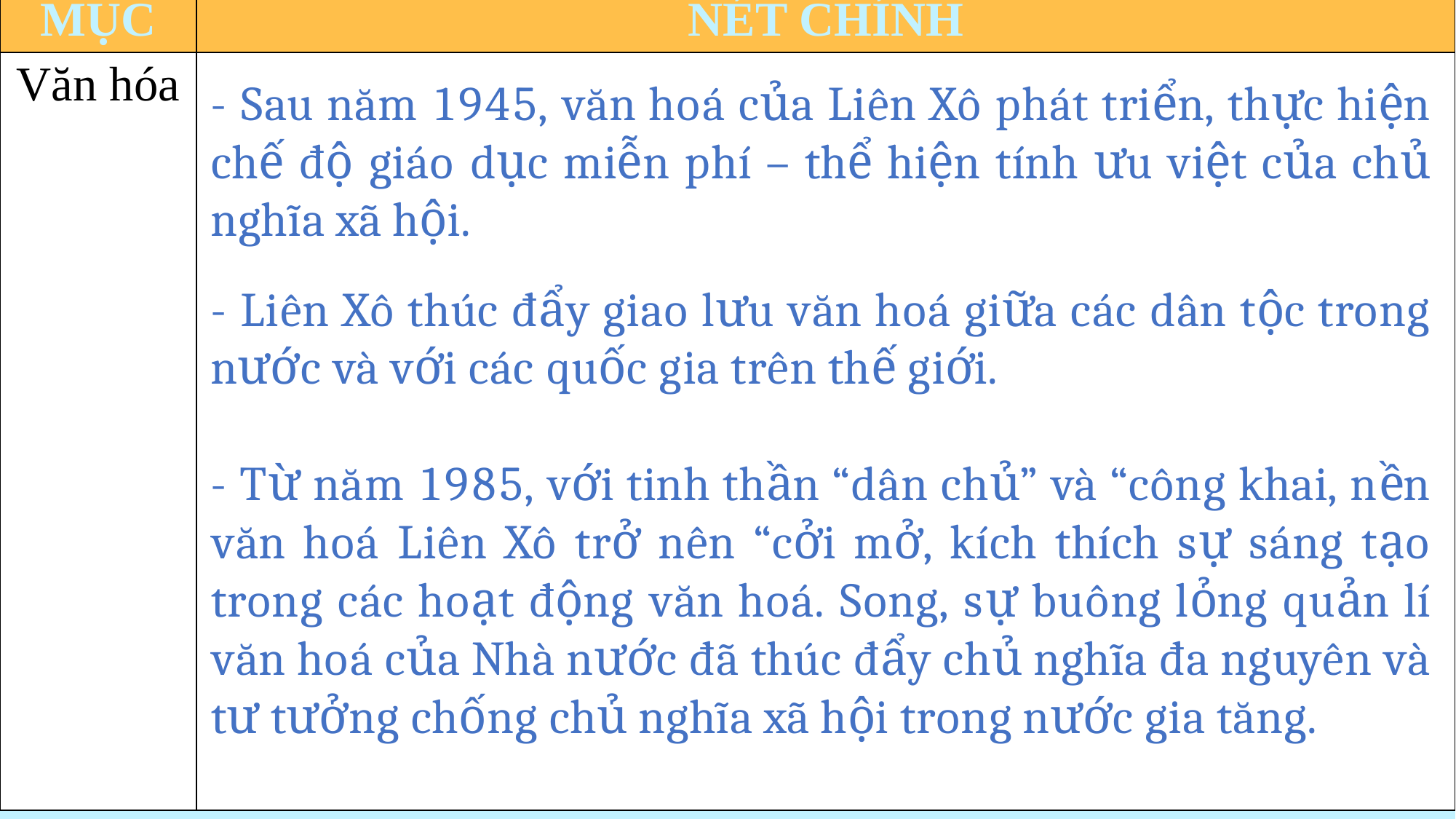

Quý thầy cô có nhu cầu về các bài giảng PowerPoint và giáo án word lịch sử từ khối 6-12.
Vui lòng liên hệ số điện thoại 0981457911 (cũng là số Zalo).
Ngoài ra còn hỗ trợ về SKKN, biện pháp thi GVG và thao giảng, chuyên đề.
Page: https://www.facebook.com/groups/baigianglichsu

| MỤC | NÉT CHÍNH |
| --- | --- |
| Văn hóa |  |
- Sau năm 1945, văn hoá của Liên Xô phát triển, thực hiện chế độ giáo dục miễn phí – thể hiện tính ưu việt của chủ nghĩa xã hội.
- Liên Xô thúc đẩy giao lưu văn hoá giữa các dân tộc trong nước và với các quốc gia trên thế giới.
- Từ năm 1985, với tinh thần “dân chủ” và “công khai, nền văn hoá Liên Xô trở nên “cởi mở, kích thích sự sáng tạo trong các hoạt động văn hoá. Song, sự buông lỏng quản lí văn hoá của Nhà nước đã thúc đẩy chủ nghĩa đa nguyên và tư tưởng chống chủ nghĩa xã hội trong nước gia tăng.